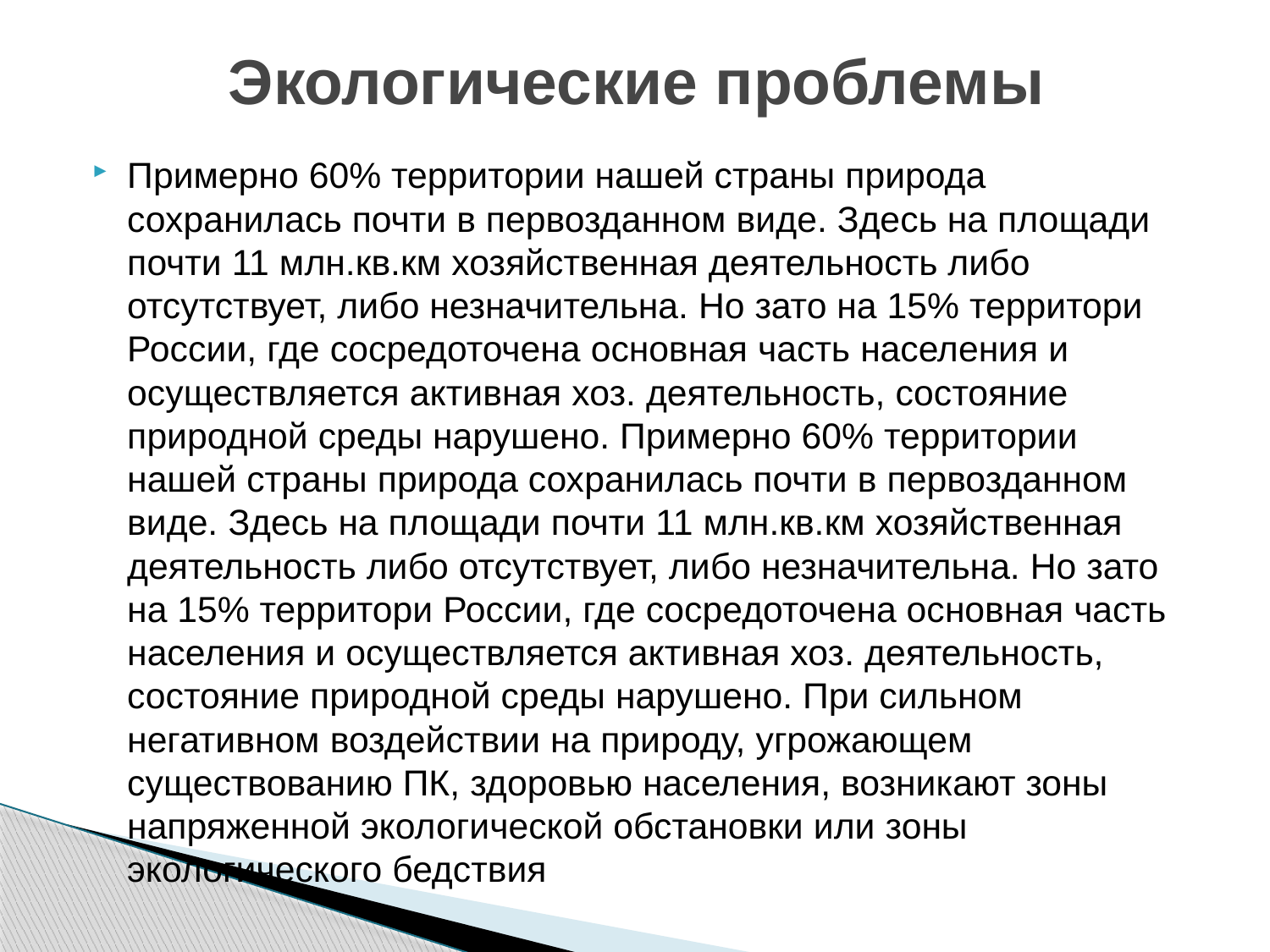

# Экологические проблемы
Примерно 60% территории нашей страны природа сохранилась почти в первозданном виде. Здесь на площади почти 11 млн.кв.км хозяйственная деятельность либо отсутствует, либо незначительна. Но зато на 15% территори России, где сосредоточена основная часть населения и осуществляется активная хоз. деятельность, состояние природной среды нарушено. Примерно 60% территории нашей страны природа сохранилась почти в первозданном виде. Здесь на площади почти 11 млн.кв.км хозяйственная деятельность либо отсутствует, либо незначительна. Но зато на 15% территори России, где сосредоточена основная часть населения и осуществляется активная хоз. деятельность, состояние природной среды нарушено. При сильном негативном воздействии на природу, угрожающем существованию ПК, здоровью населения, возникают зоны напряженной экологической обстановки или зоны экологического бедствия